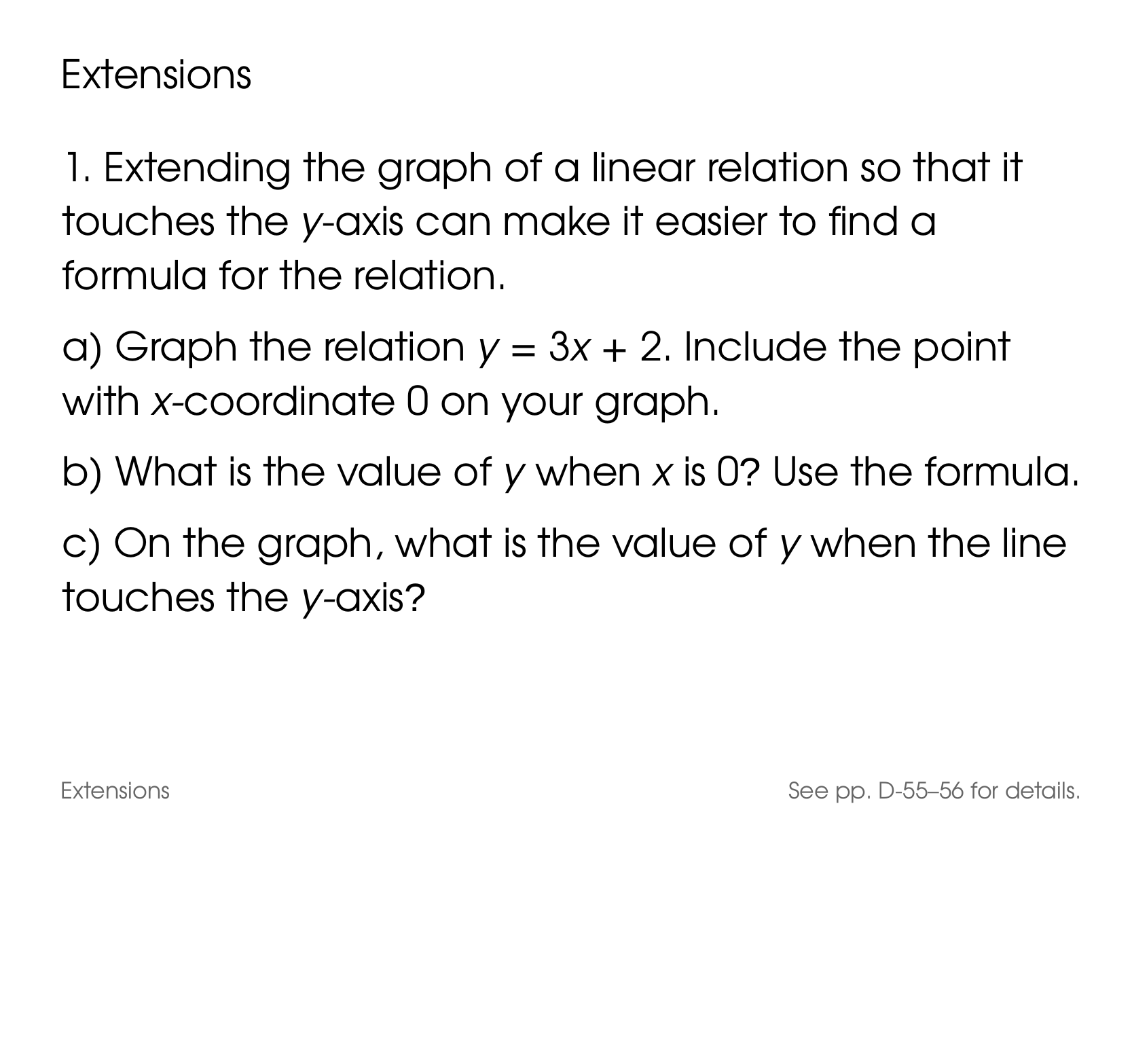

Extensions
1. Extending the graph of a linear relation so that it touches the y-axis can make it easier to find a formula for the relation.
a) Graph the relation y = 3x + 2. Include the point with x-coordinate 0 on your graph.
b) What is the value of y when x is 0? Use the formula.
c) On the graph, what is the value of y when the line touches the y-axis?
Extensions
See pp. D-55–56 for details.